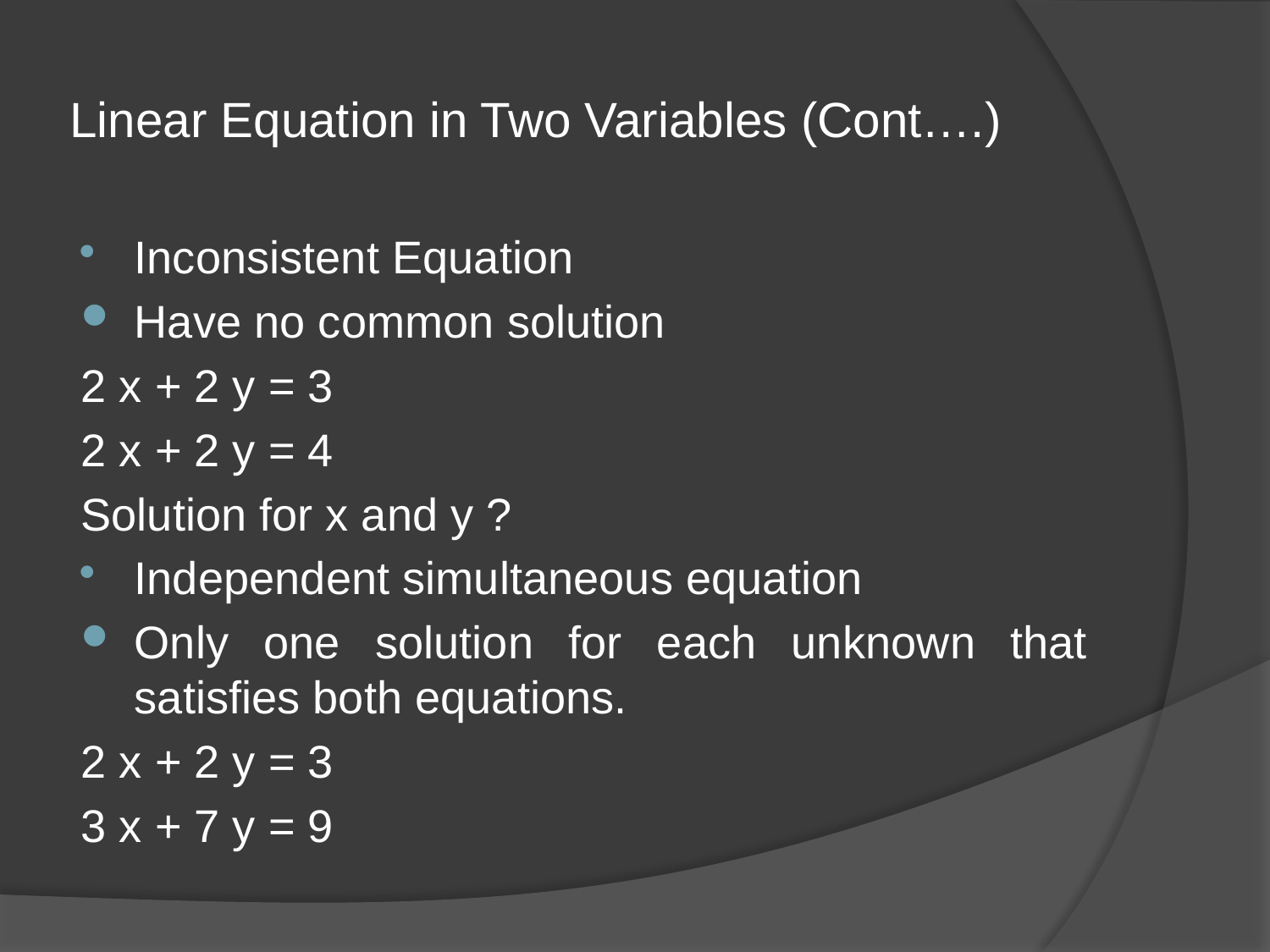

# Linear Equation in Two Variables (Cont….)
Inconsistent Equation
Have no common solution
2 x + 2 y = 3
2 x + 2 y = 4
Solution for x and y ?
Independent simultaneous equation
Only one solution for each unknown that satisfies both equations.
2 x + 2 y = 3
3 x + 7 y = 9